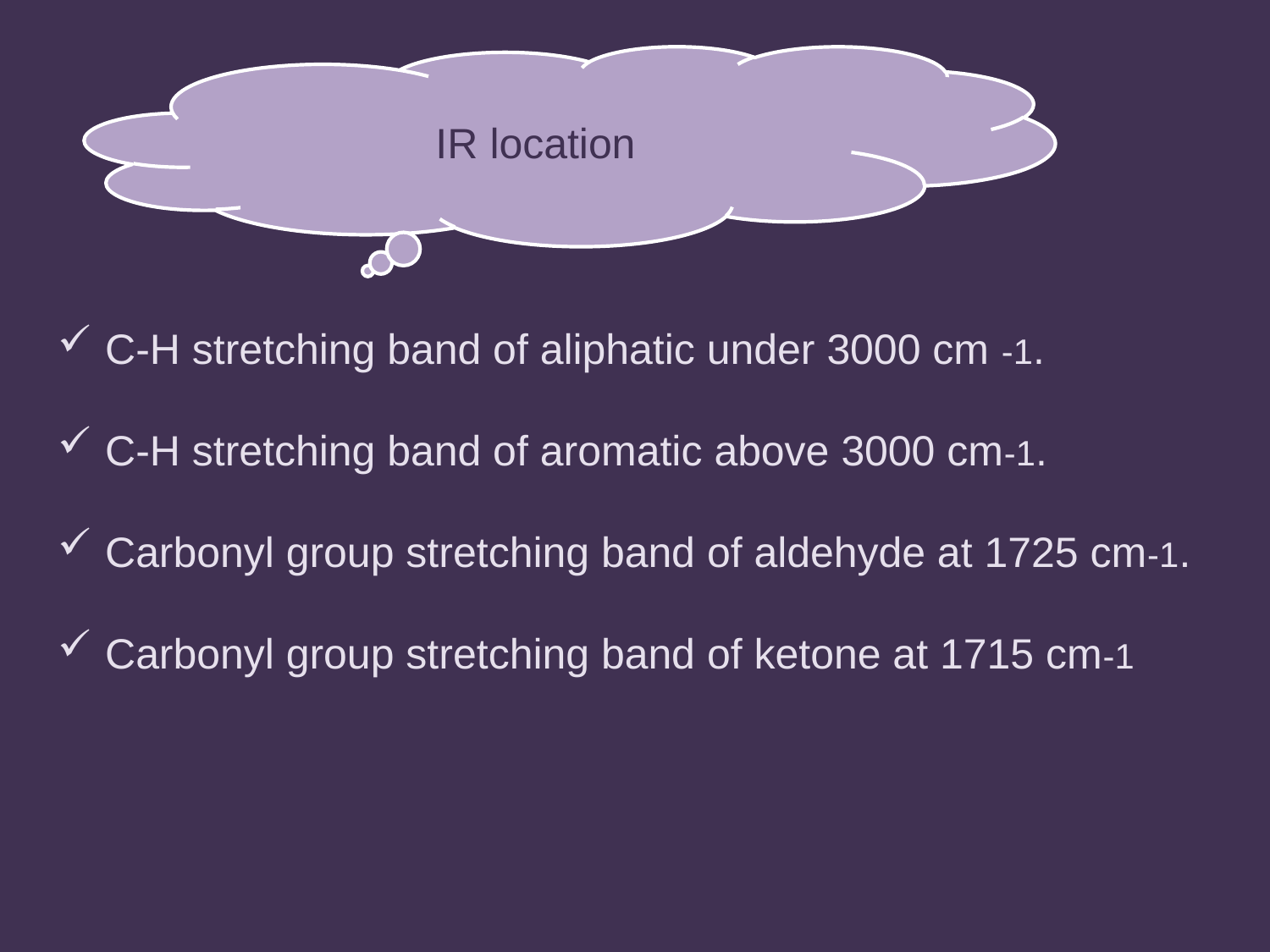

IR location
C-H stretching band of aliphatic under 3000 cm -1.

C-H stretching band of aromatic above 3000 cm-1.

Carbonyl group stretching band of aldehyde at 1725 cm-1.

Carbonyl group stretching band of ketone at 1715 cm-1